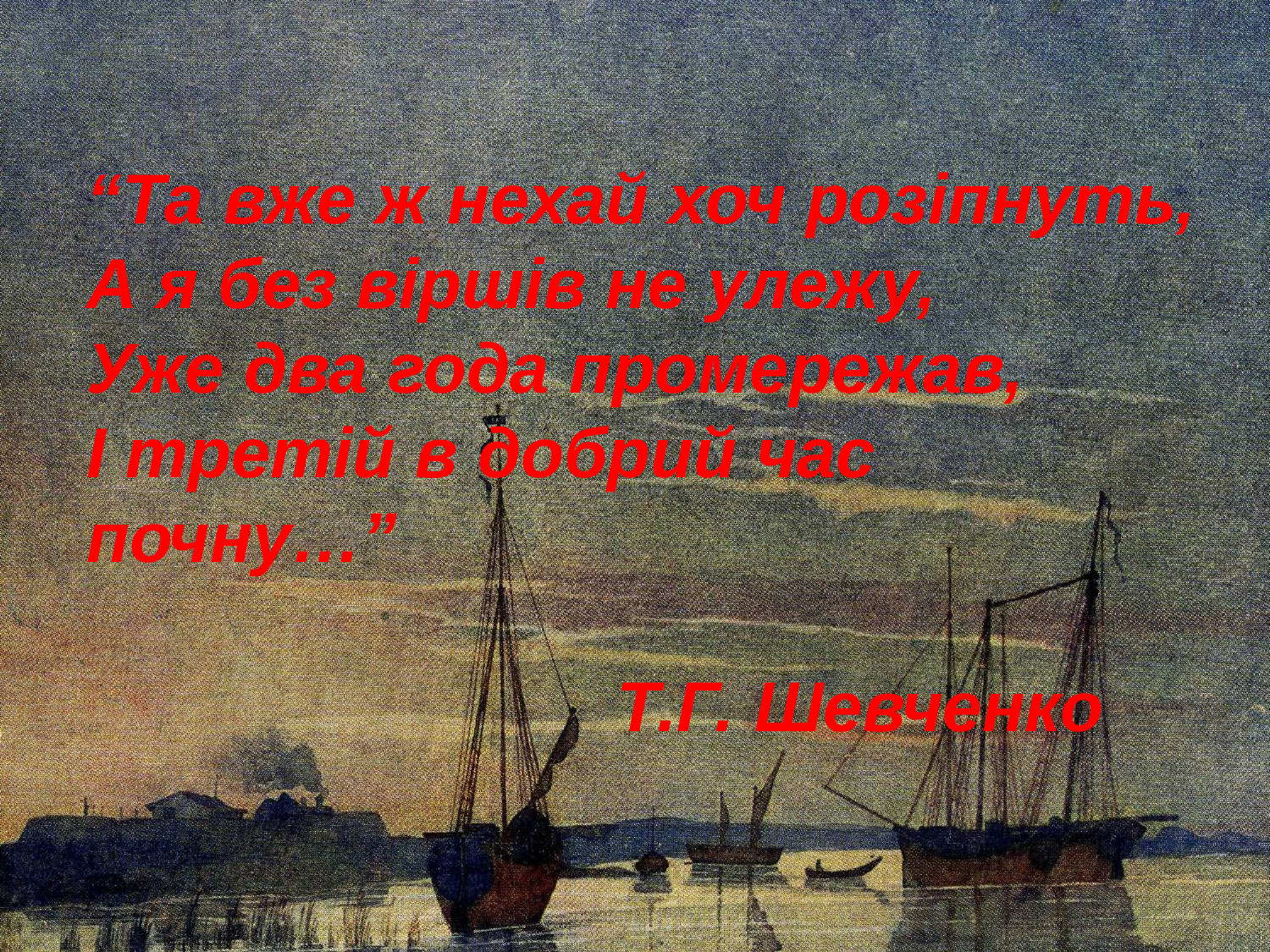

# “Та вже ж нехай хоч розіпнуть, А я без віршів не улежу, Уже два года промережав, І третій в добрий час почну…” Т.Г. Шевченко